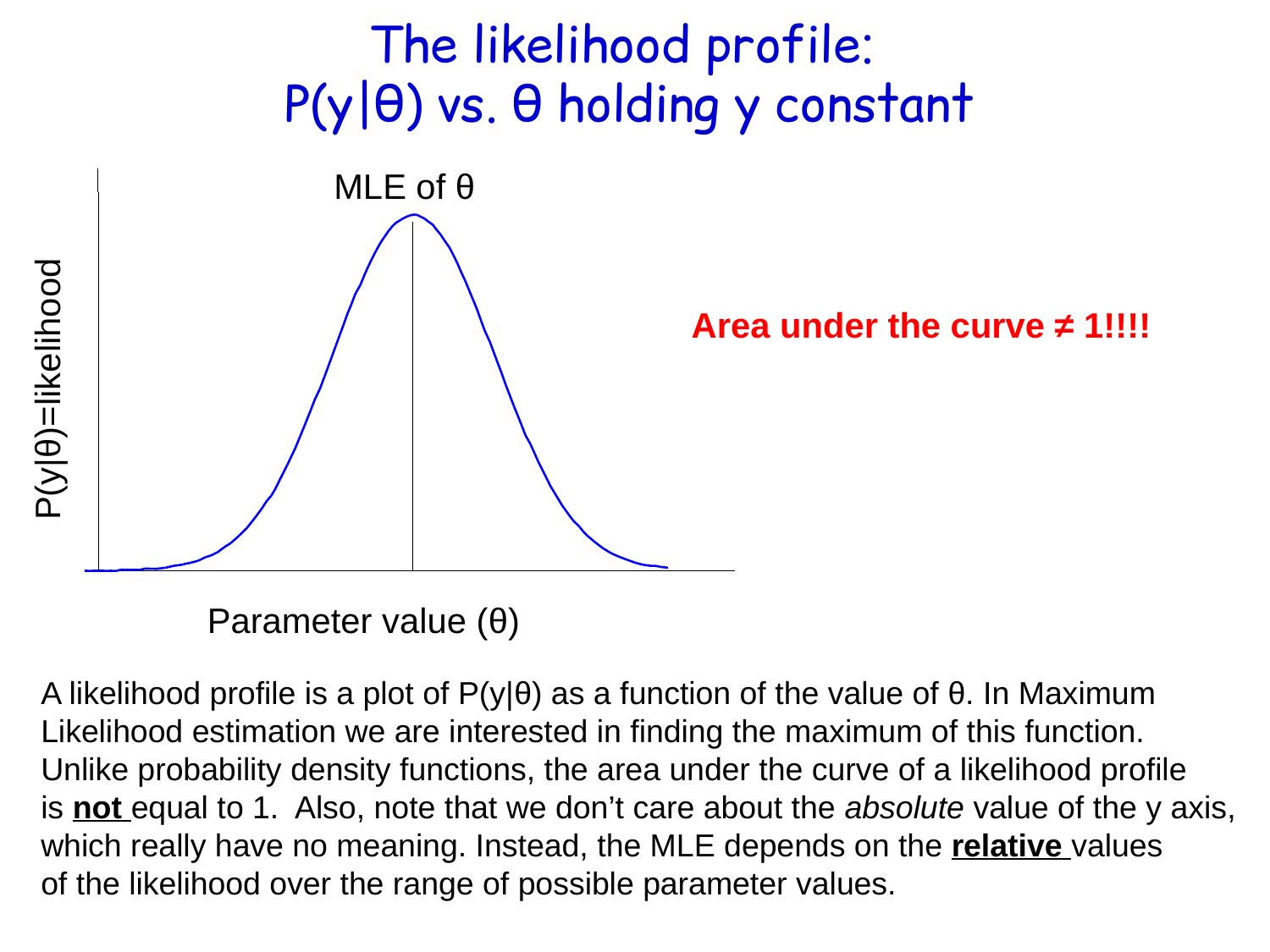

# The likelihood profile: P(y|θ) vs. θ holding y constant

MLE of θ

P(y|θ)=likelihood
Parameter value (θ)

Area under the curve ≠ 1!!!!

A likelihood profile is a plot of P(y|θ) as a function of the value of θ. In Maximum
Likelihood estimation we are interested in finding the maximum of this function.
Unlike probability density functions, the area under the curve of a likelihood profile
is not equal to 1.  Also, note that we don’t care about the absolute value of the y axis,
which really have no meaning. Instead, the MLE depends on the relative values
of the likelihood over the range of possible parameter values.